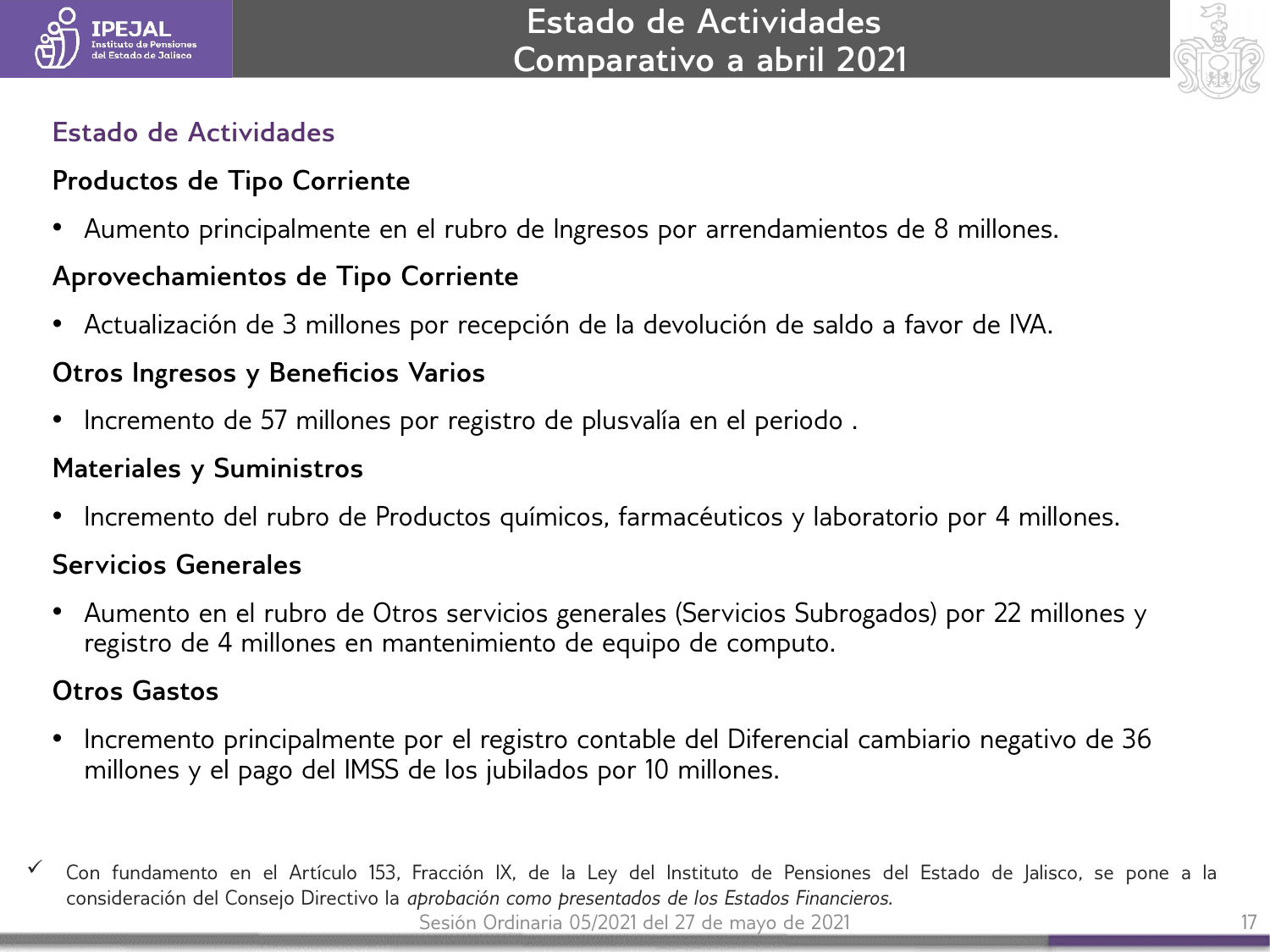

# Estado de Actividades Comparativo a abril 2021
Estado de Actividades
Productos de Tipo Corriente
Aumento principalmente en el rubro de Ingresos por arrendamientos de 8 millones.
Aprovechamientos de Tipo Corriente
Actualización de 3 millones por recepción de la devolución de saldo a favor de IVA.
Otros Ingresos y Beneficios Varios
Incremento de 57 millones por registro de plusvalía en el periodo .
Materiales y Suministros
Incremento del rubro de Productos químicos, farmacéuticos y laboratorio por 4 millones.
Servicios Generales
Aumento en el rubro de Otros servicios generales (Servicios Subrogados) por 22 millones y registro de 4 millones en mantenimiento de equipo de computo.
Otros Gastos
Incremento principalmente por el registro contable del Diferencial cambiario negativo de 36 millones y el pago del IMSS de los jubilados por 10 millones.

Con fundamento en el Artículo 153, Fracción IX, de la Ley del Instituto de Pensiones del Estado de Jalisco, se pone a la consideración del Consejo Directivo la aprobación como presentados de los Estados Financieros.
Sesión Ordinaria 05/2021 del 27 de mayo de 2021
17